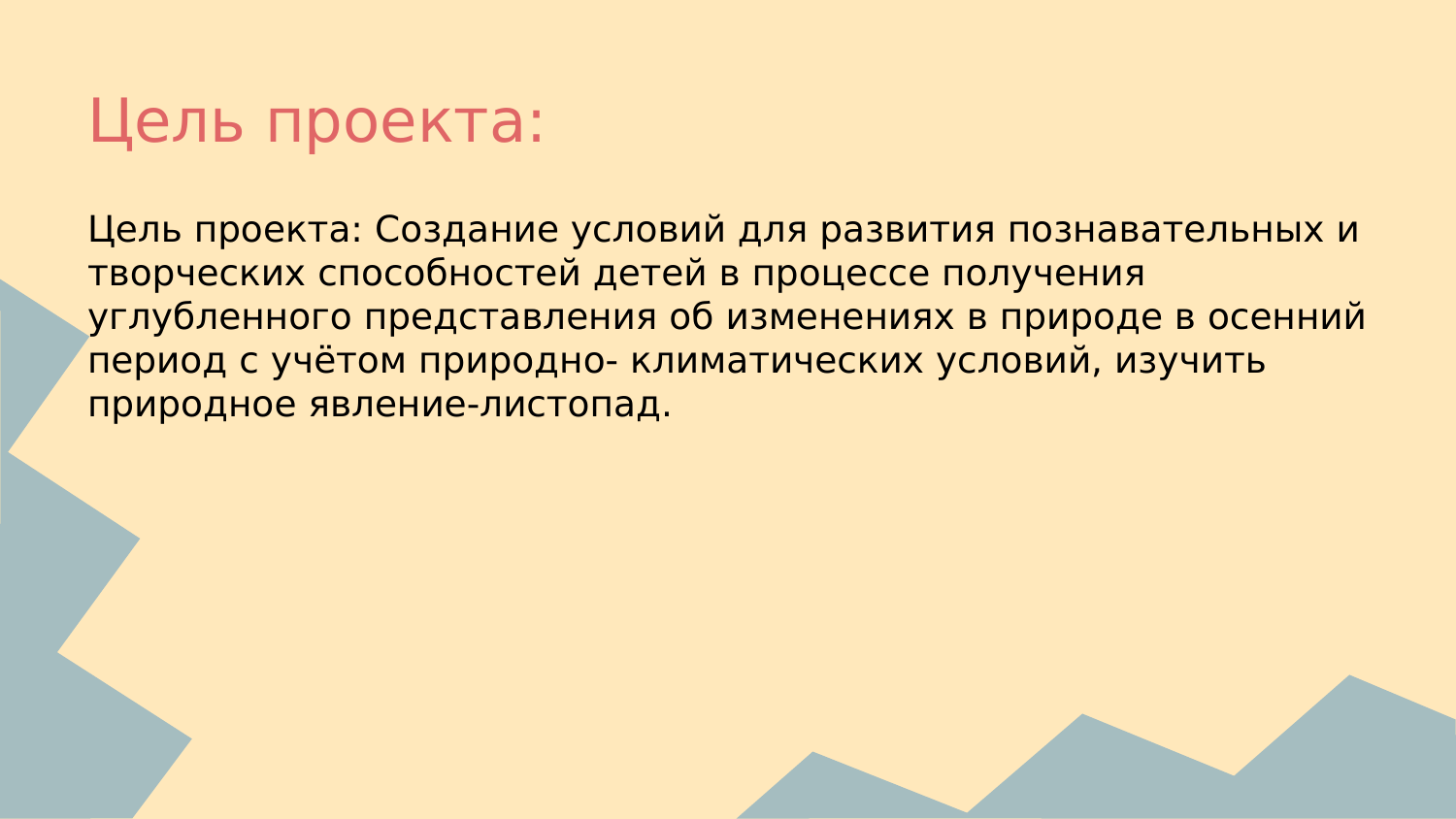

# Цель проекта:
Цель проекта: Создание условий для развития познавательных и творческих способностей детей в процессе получения углубленного представления об изменениях в природе в осенний период с учётом природно- климатических условий, изучить природное явление-листопад.